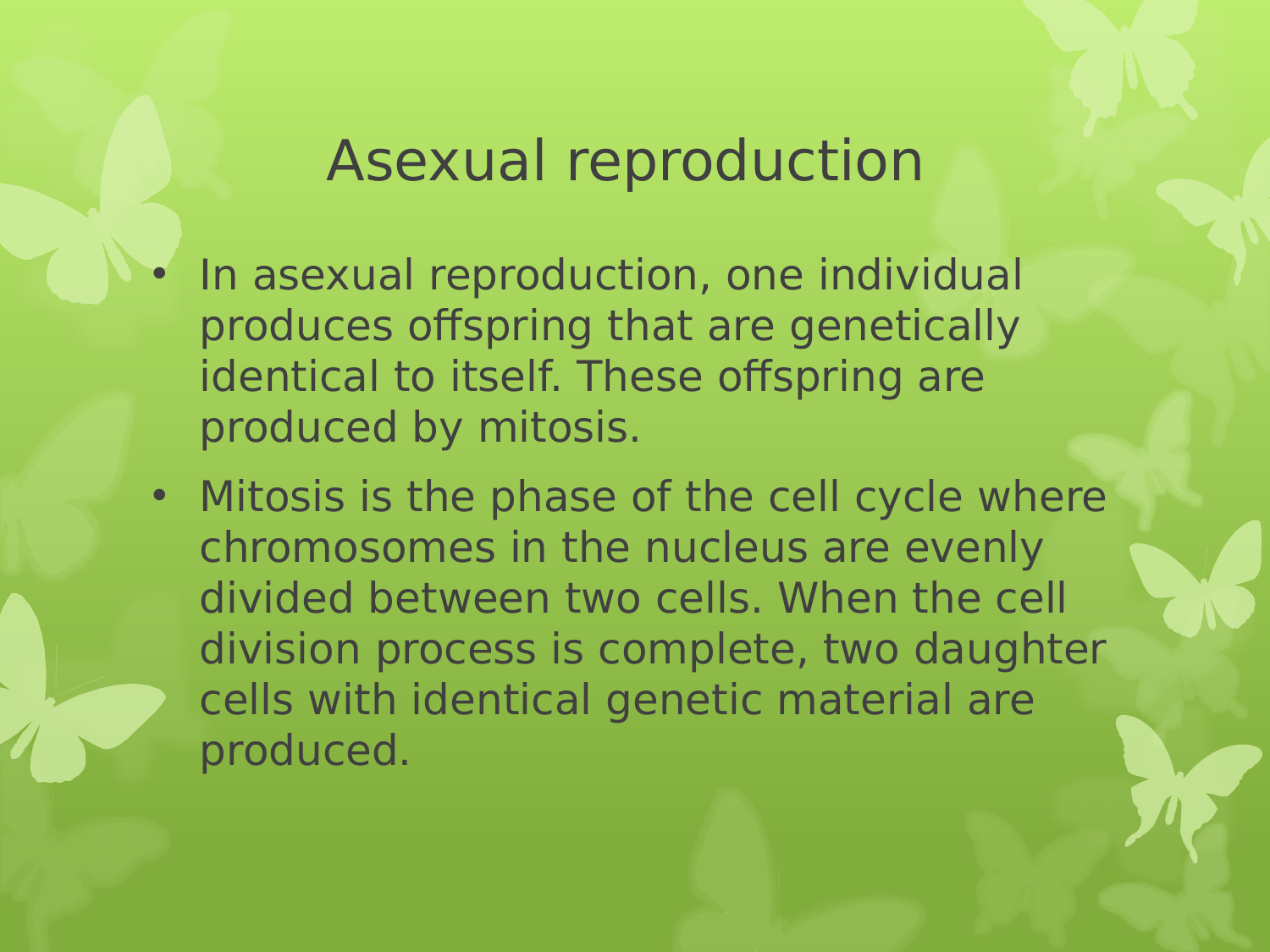

# Asexual reproduction
In asexual reproduction, one individual produces offspring that are genetically identical to itself. These offspring are produced by mitosis.
Mitosis is the phase of the cell cycle where chromosomes in the nucleus are evenly divided between two cells. When the cell division process is complete, two daughter cells with identical genetic material are produced.